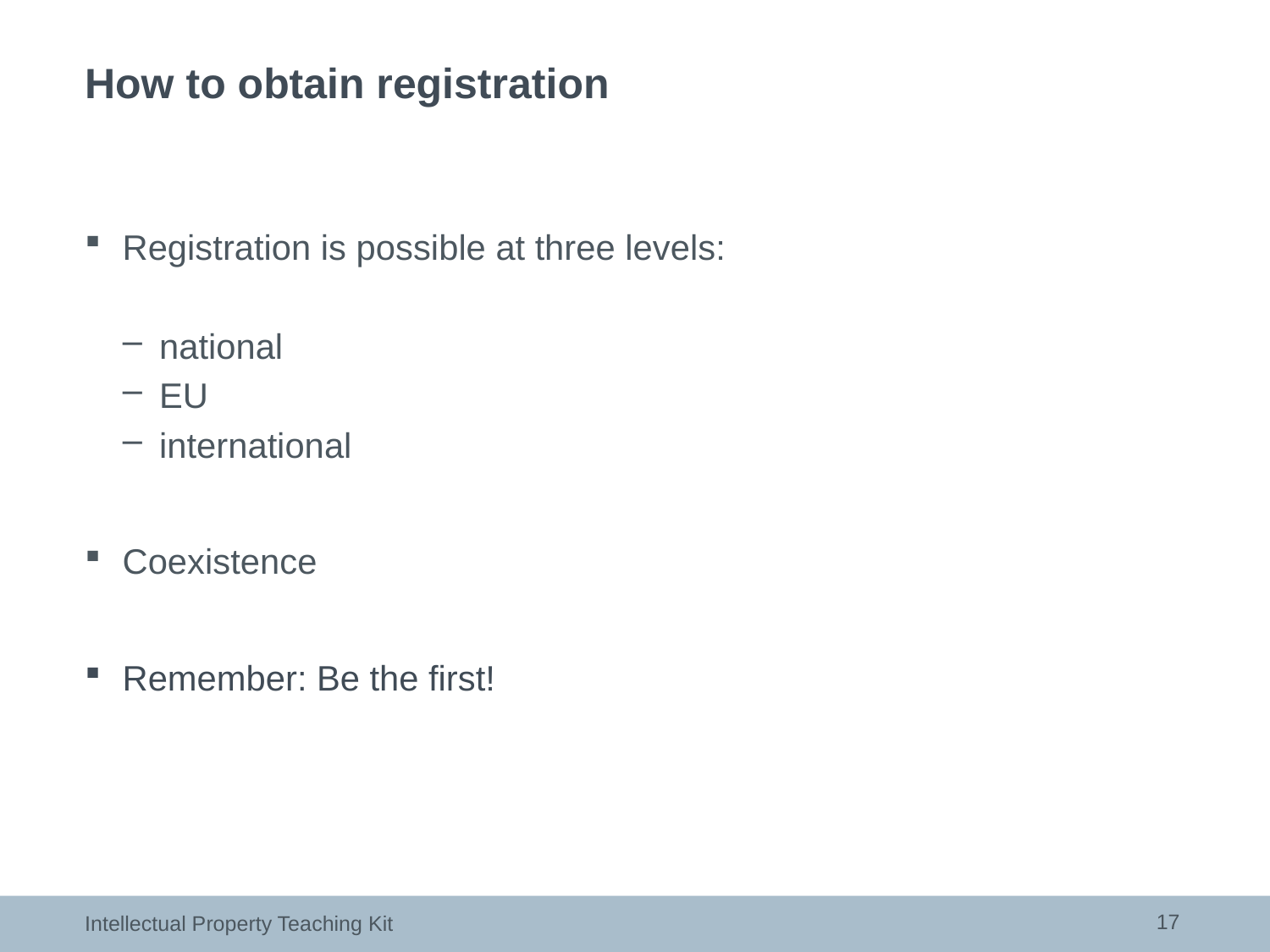

# How to obtain registration
Registration is possible at three levels:

national
EU
international

Coexistence

Remember: Be the first!
17
Intellectual Property Teaching Kit